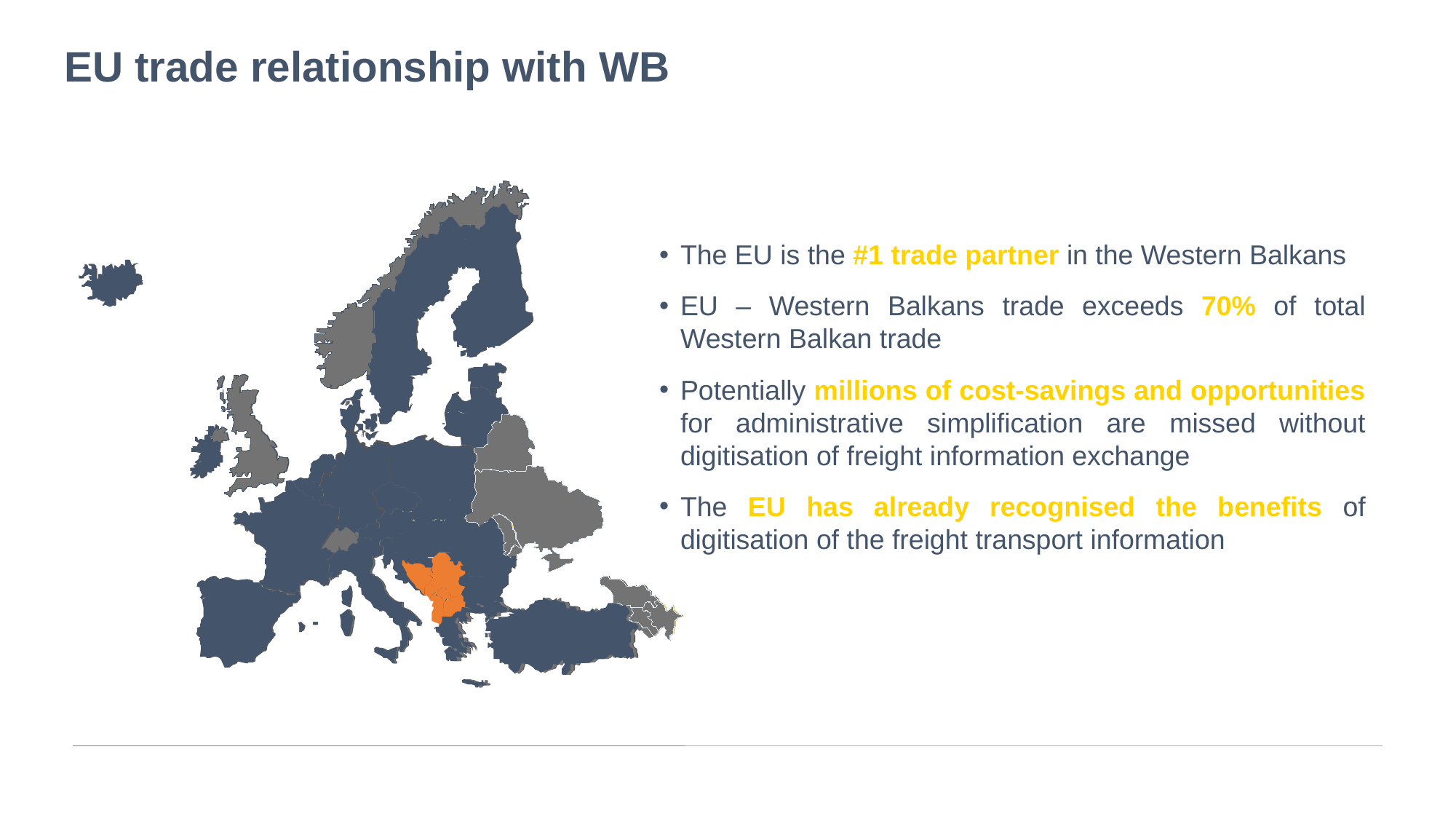

EU trade relationship with WB

The EU is the #1 trade partner in the Western Balkans
EU – Western Balkans trade exceeds 70% of total Western Balkan trade
Potentially millions of cost-savings and opportunities for administrative simplification are missed without digitisation of freight information exchange
The EU has already recognised the benefits of digitisation of the freight transport information